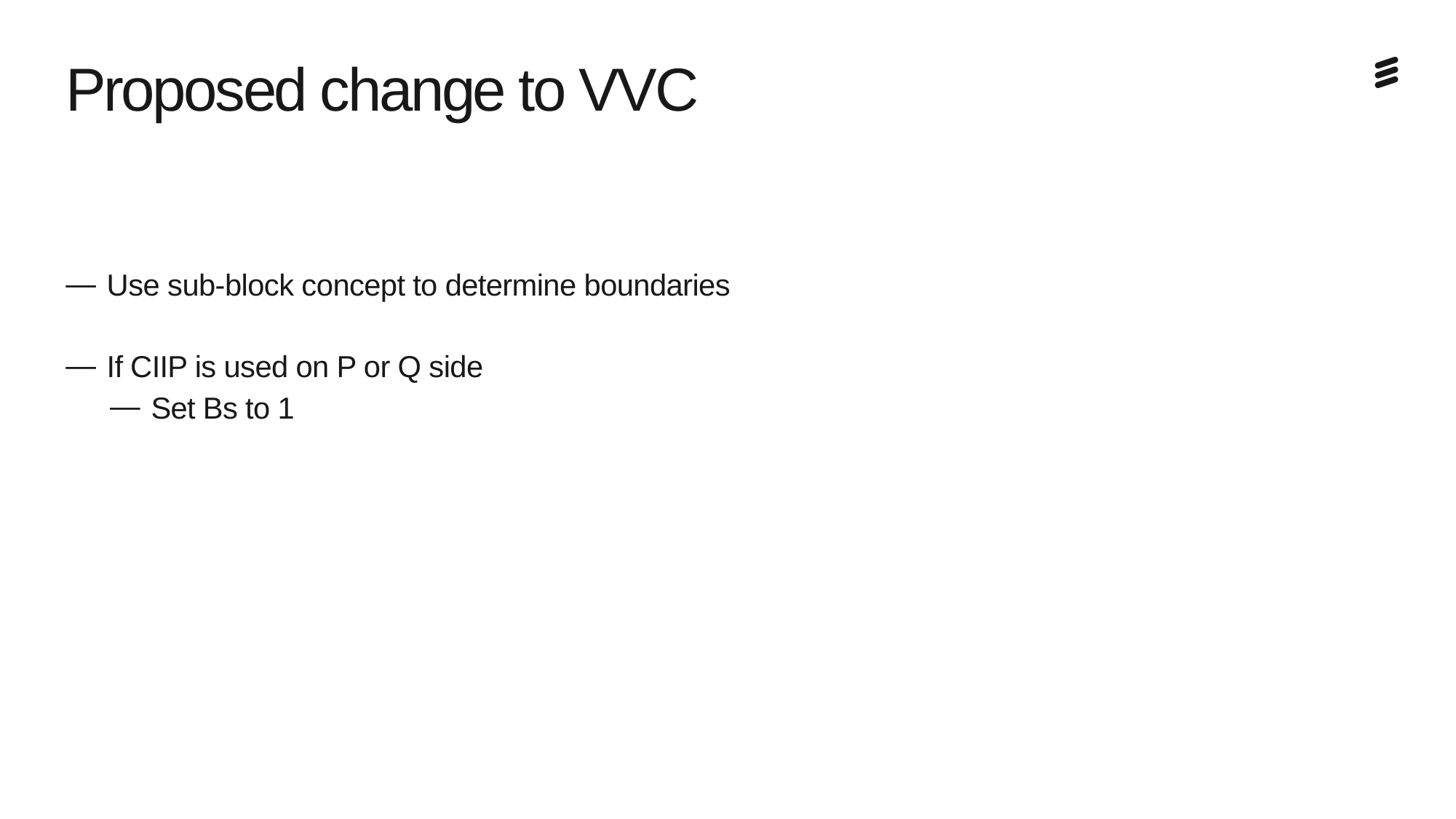

# Proposed change to VVC

Use sub-block concept to determine boundaries

If CIIP is used on P or Q side
Set Bs to 1